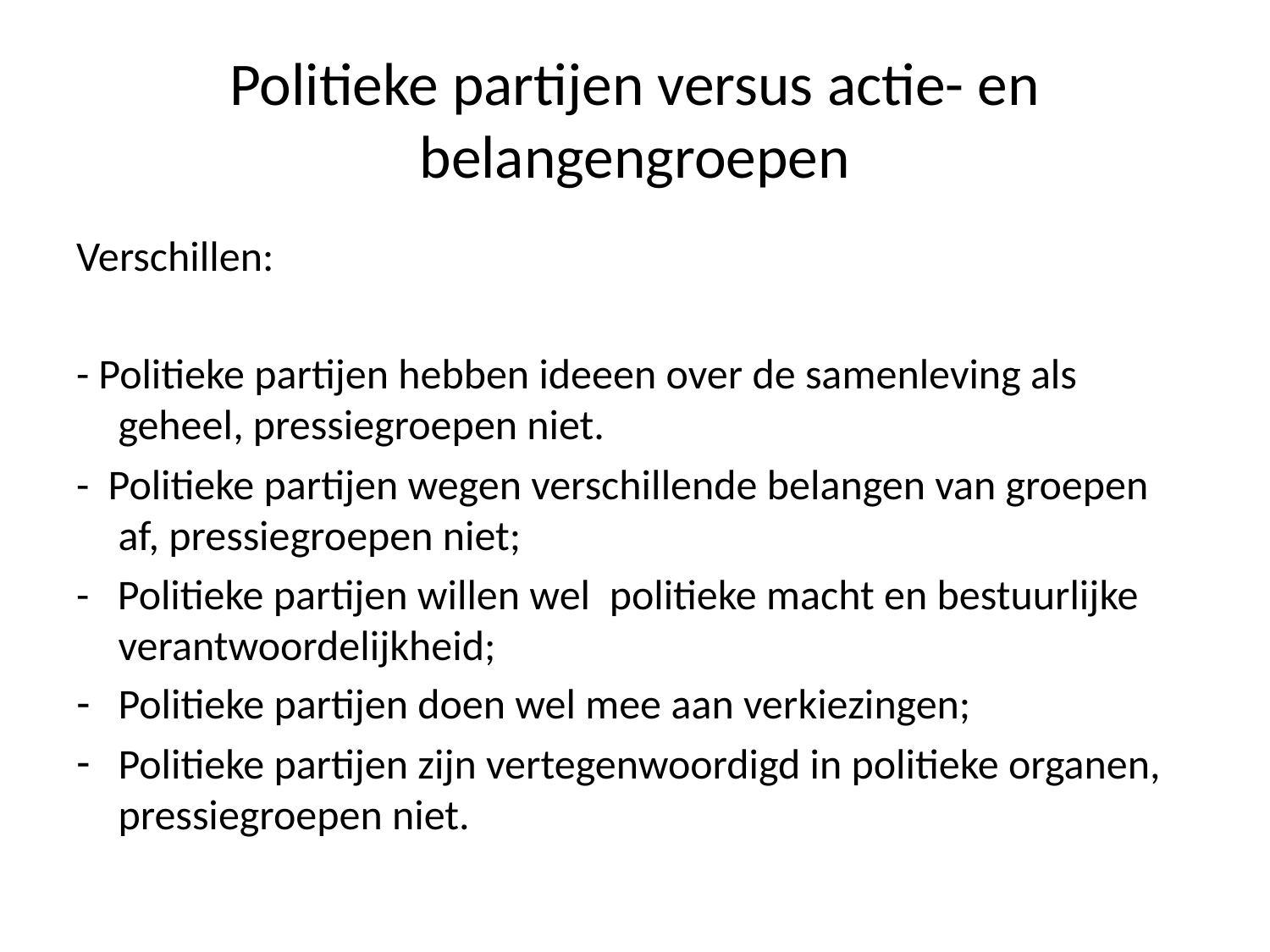

# Politieke partijen versus actie- en belangengroepen
Verschillen:

- Politieke partijen hebben ideeen over de samenleving als geheel, pressiegroepen niet.
-  Politieke partijen wegen verschillende belangen van groepen af, pressiegroepen niet;
-   Politieke partijen willen wel  politieke macht en bestuurlijke verantwoordelijkheid;
Politieke partijen doen wel mee aan verkiezingen;
Politieke partijen zijn vertegenwoordigd in politieke organen, pressiegroepen niet.